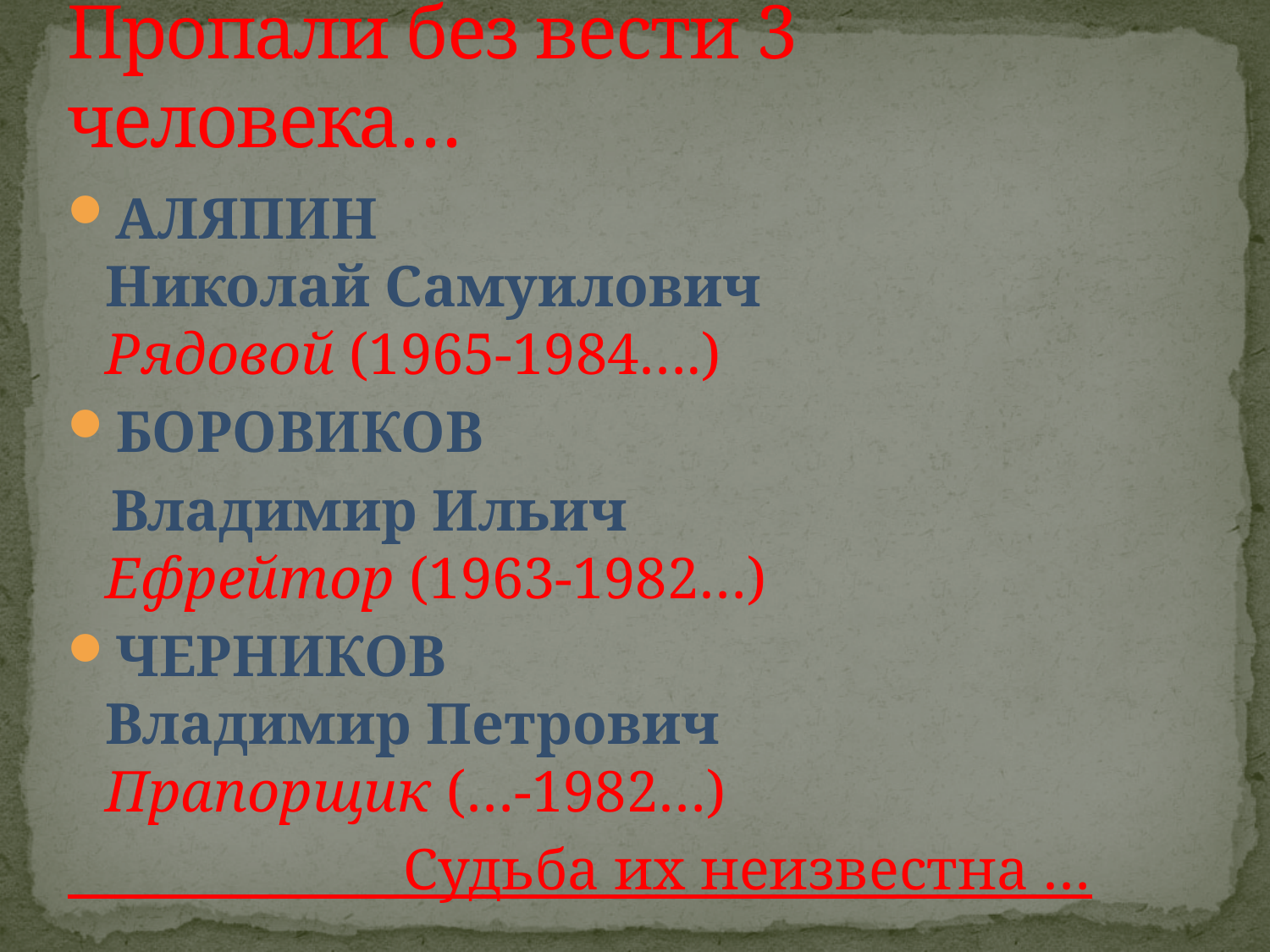

# Пропали без вести 3 человека…
АЛЯПИН
Николай Самуилович
Рядовой (1965-1984….)
БОРОВИКОВ
   Владимир Ильич
Ефрейтор (1963-1982…)
ЧЕРНИКОВ
Владимир Петрович
Прапорщик (…-1982…)
                       Судьба их неизвестна …